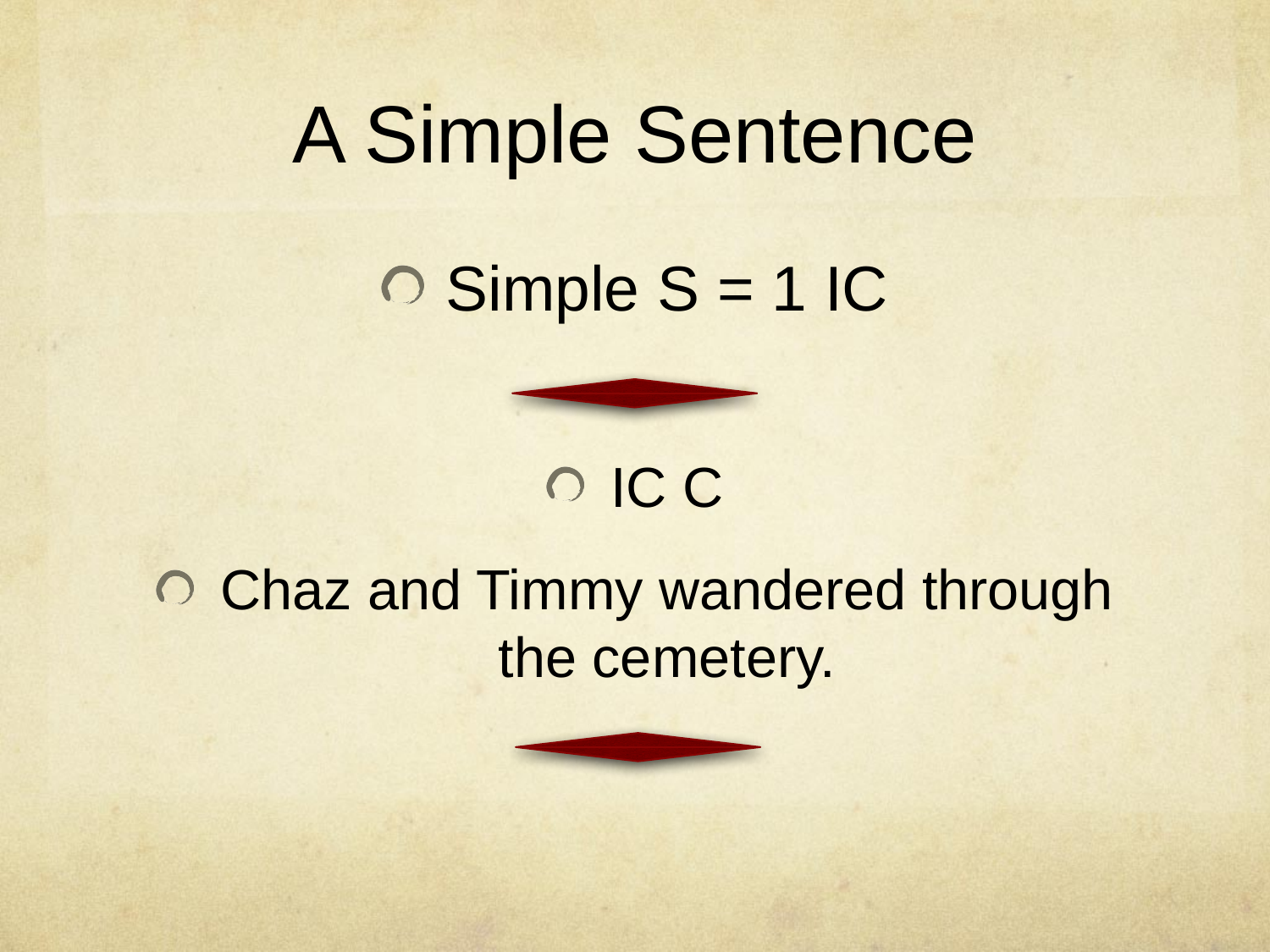

# A Simple Sentence
Simple S = 1 IC

IC C
Chaz and Timmy wandered through the cemetery.